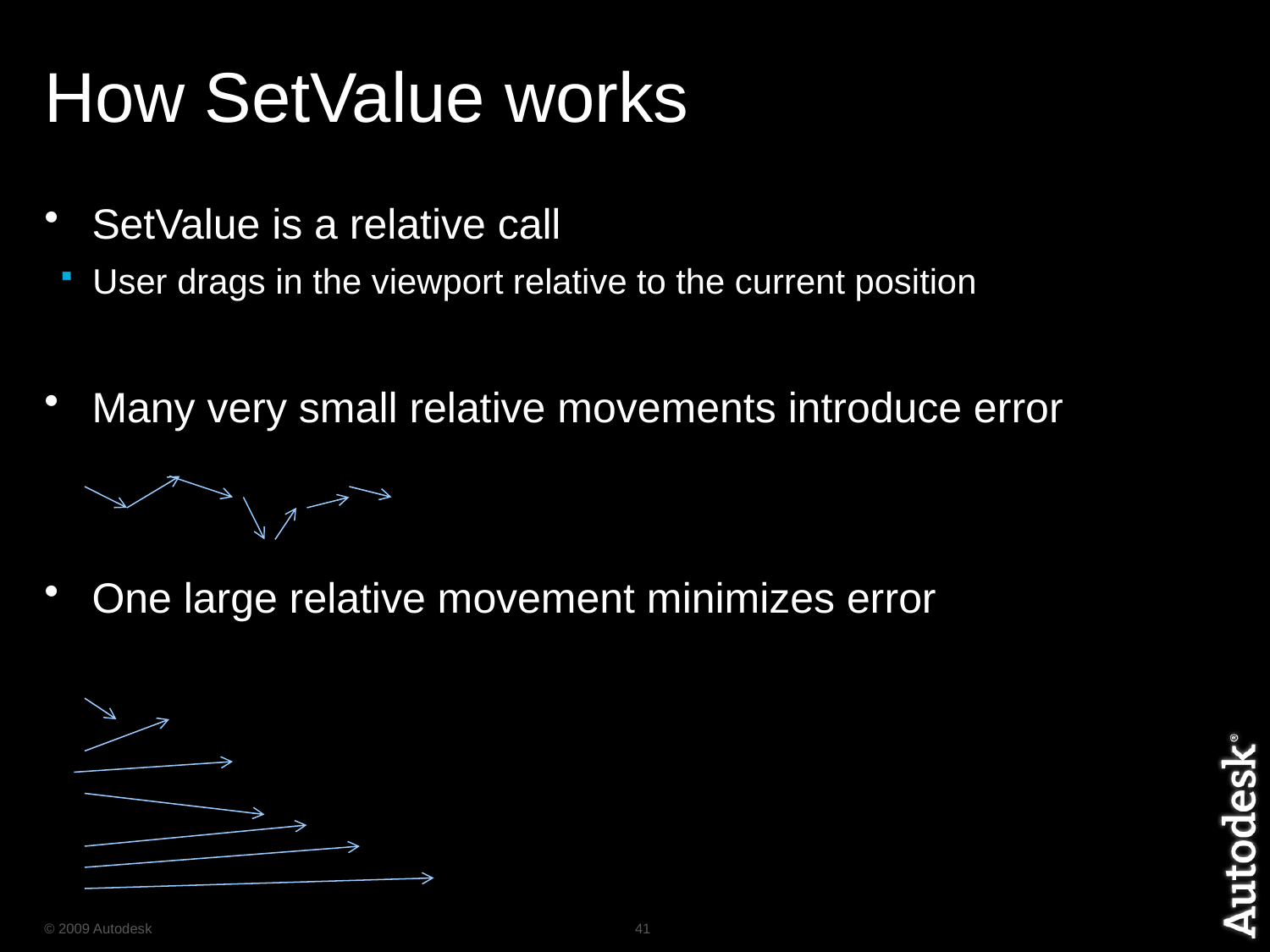

# How SetValue works
SetValue is a relative call
User drags in the viewport relative to the current position

Many very small relative movements introduce error

One large relative movement minimizes error